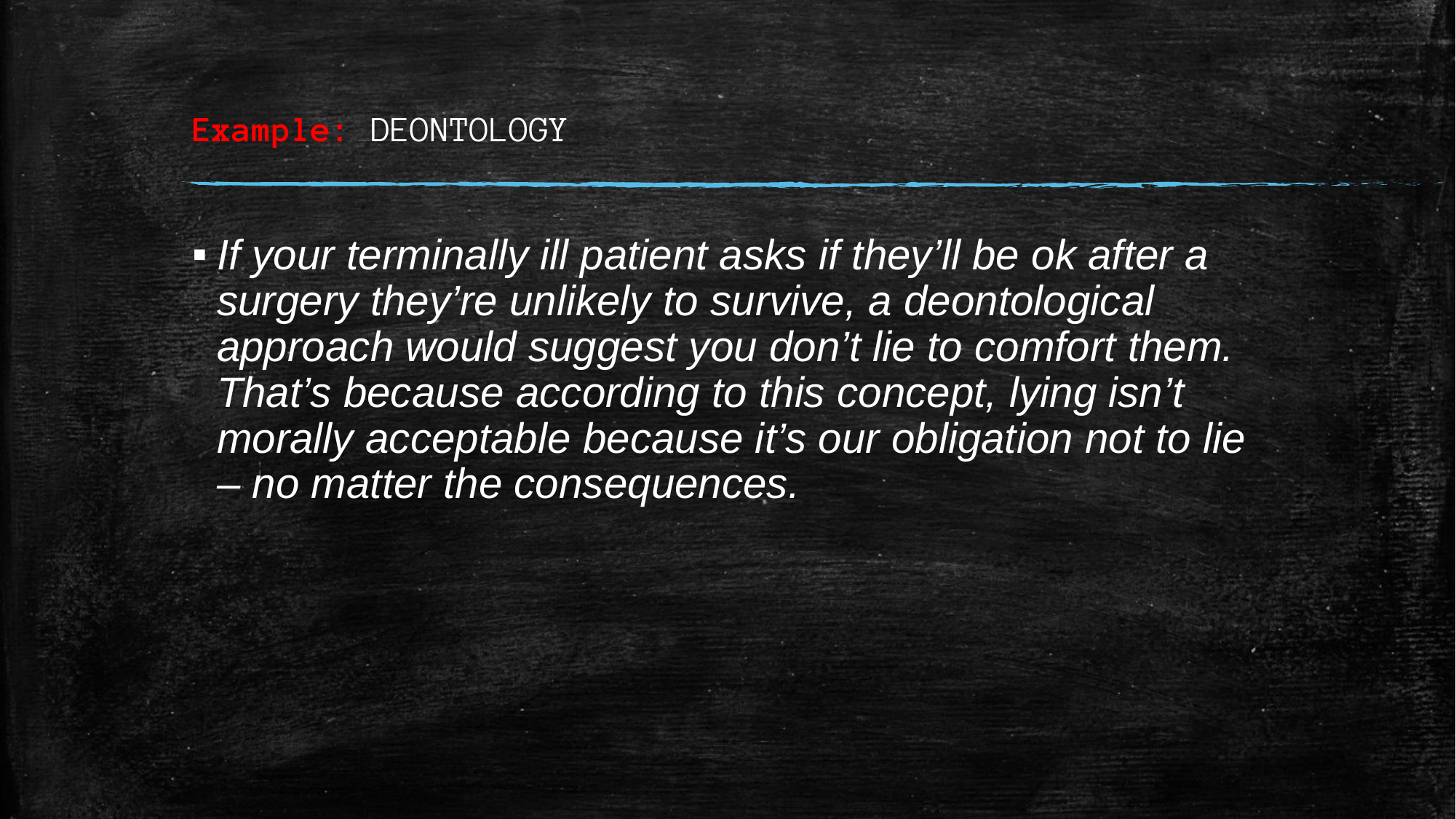

# Example: DEONTOLOGY
If your terminally ill patient asks if they’ll be ok after a surgery they’re unlikely to survive, a deontological approach would suggest you don’t lie to comfort them. That’s because according to this concept, lying isn’t morally acceptable because it’s our obligation not to lie – no matter the consequences.